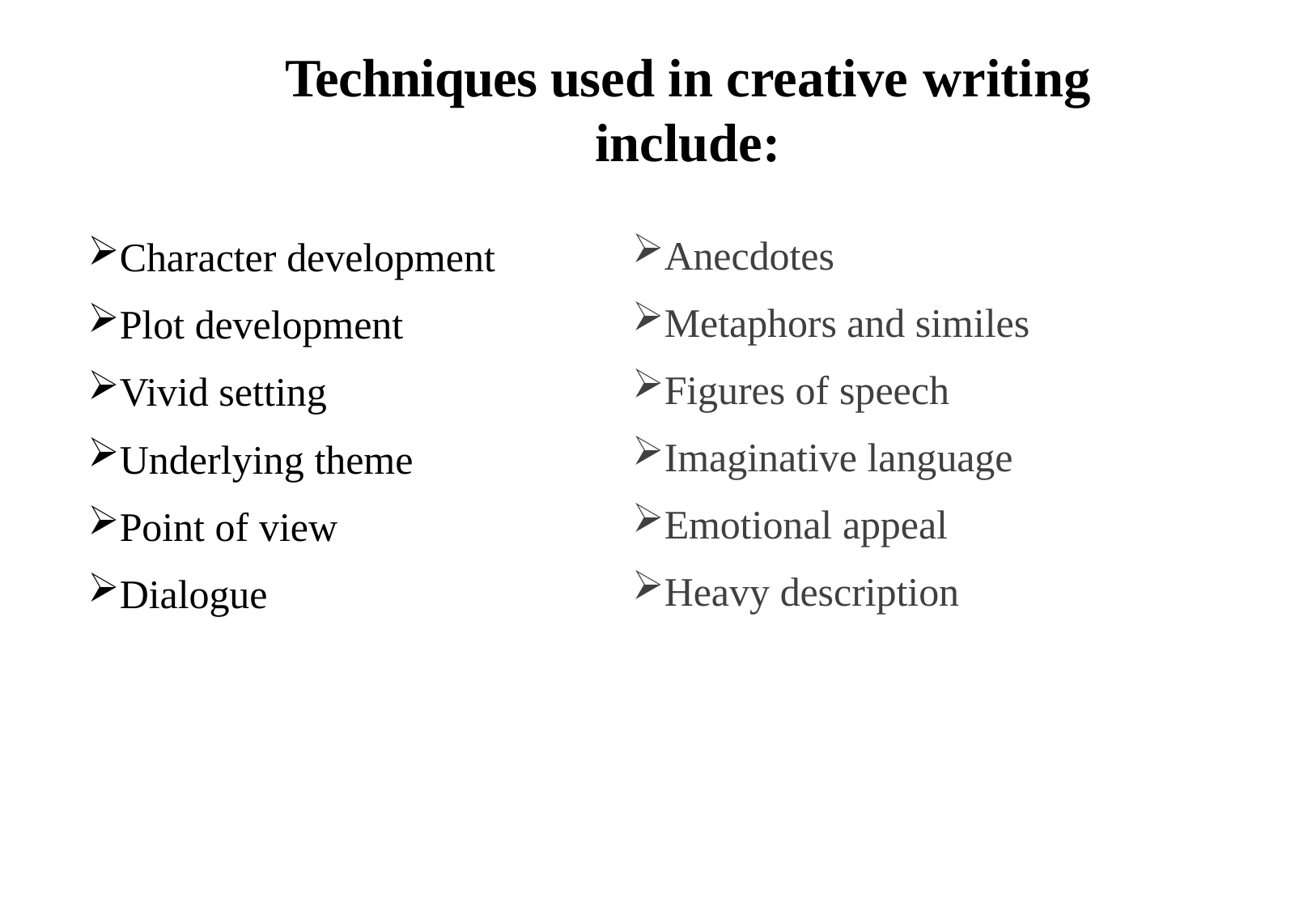

# Techniques used in creative writing
include:
Anecdotes
Metaphors and similes
Figures of speech
Imaginative language
Emotional appeal
Heavy description
Character development
Plot development
Vivid setting
Underlying theme
Point of view
Dialogue